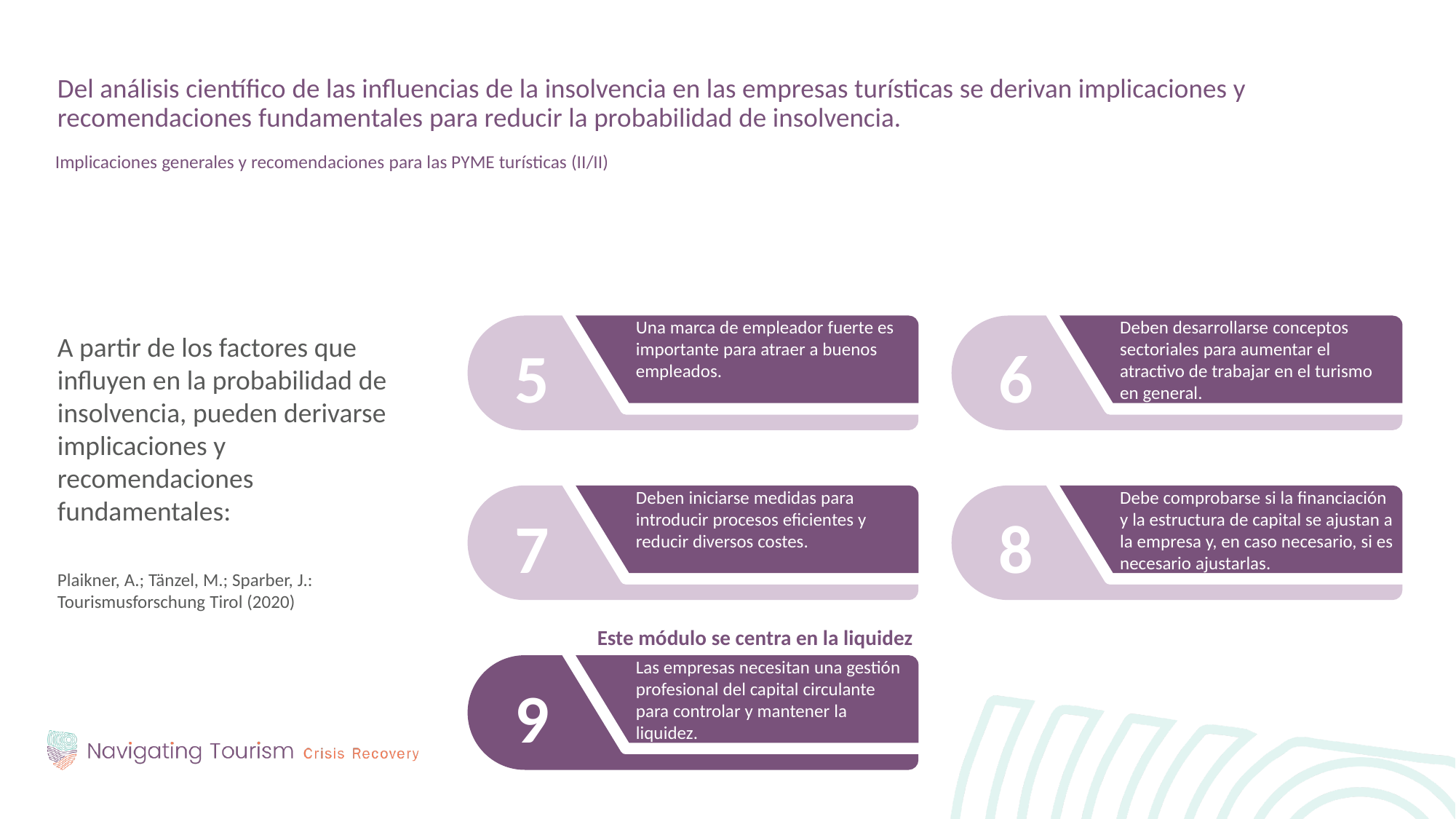

Del análisis científico de las influencias de la insolvencia en las empresas turísticas se derivan implicaciones y recomendaciones fundamentales para reducir la probabilidad de insolvencia.
Implicaciones generales y recomendaciones para las PYME turísticas (II/II)
A partir de los factores que influyen en la probabilidad de insolvencia, pueden derivarse implicaciones y recomendaciones fundamentales:
Plaikner, A.; Tänzel, M.; Sparber, J.: Tourismusforschung Tirol (2020)
Una marca de empleador fuerte es importante para atraer a buenos empleados.
Deben desarrollarse conceptos sectoriales para aumentar el atractivo de trabajar en el turismo en general.

5
6
Deben iniciarse medidas para introducir procesos eficientes y reducir diversos costes.
Debe comprobarse si la financiación y la estructura de capital se ajustan a la empresa y, en caso necesario, si es necesario ajustarlas.

7
8
Este módulo se centra en la liquidez
Las empresas necesitan una gestión profesional del capital circulante para controlar y mantener la liquidez.

9